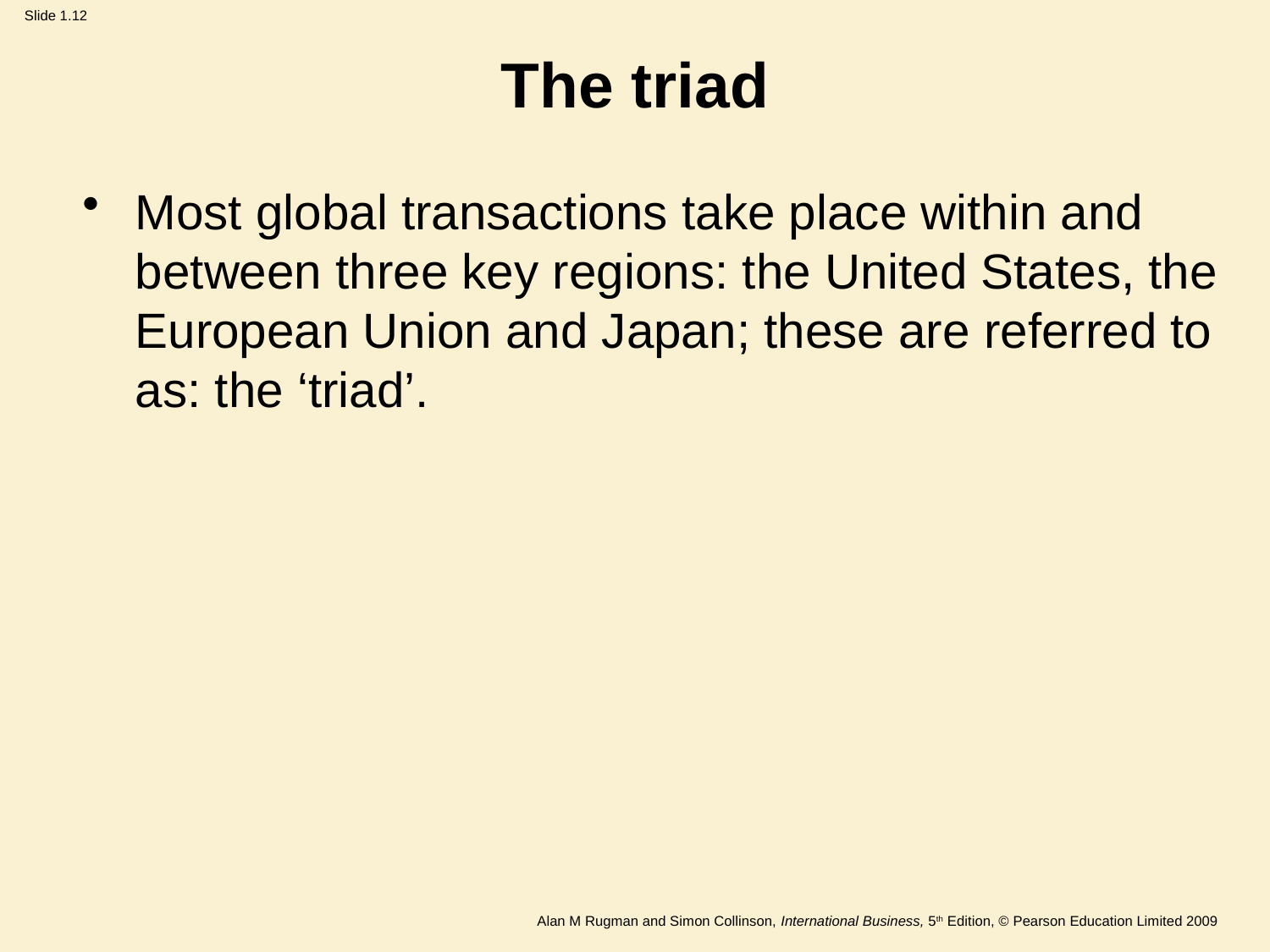

The triad
Most global transactions take place within and between three key regions: the United States, the European Union and Japan; these are referred to as: the ‘triad’.